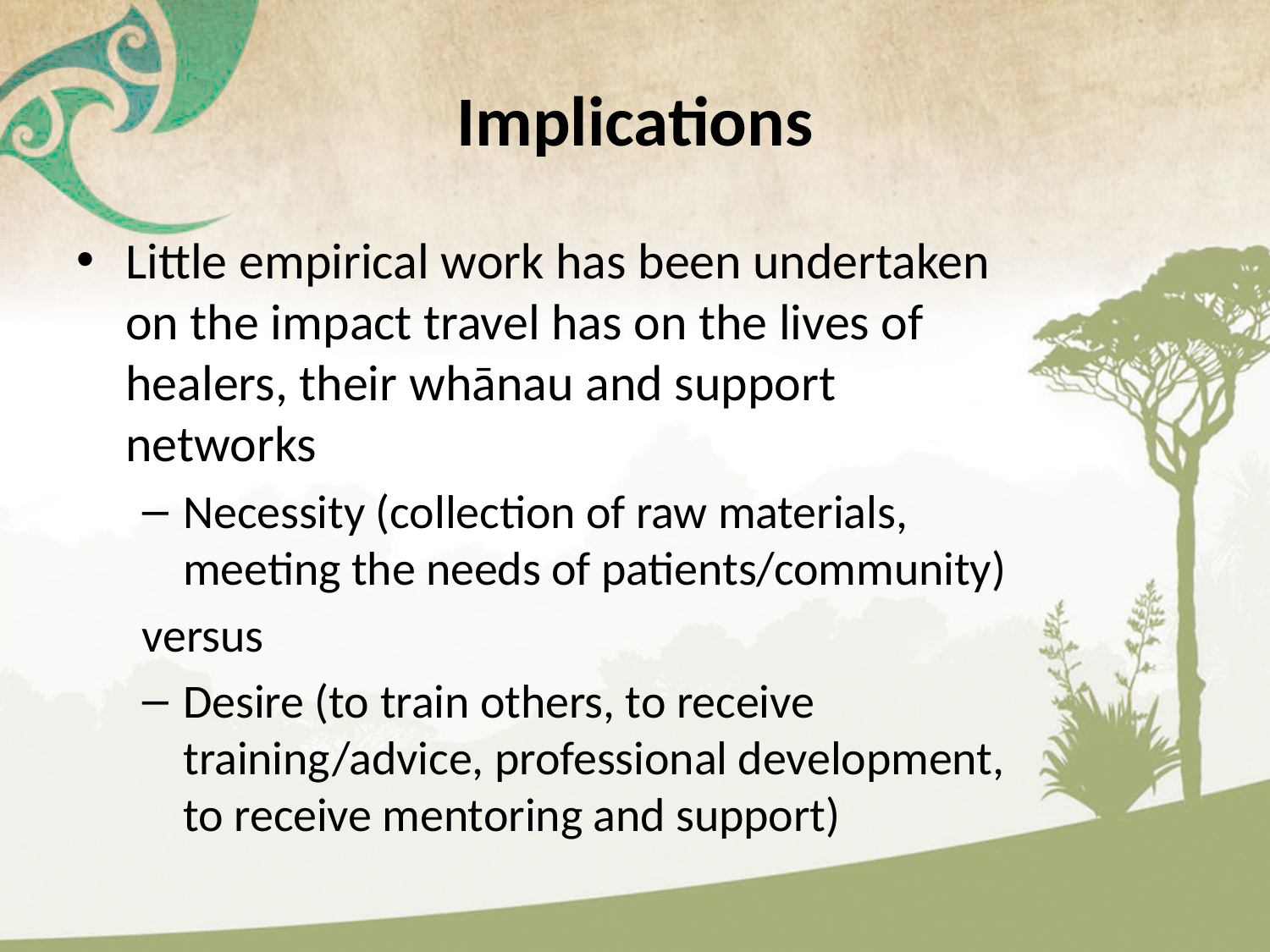

# Implications
Little empirical work has been undertaken on the impact travel has on the lives of healers, their whānau and support networks
Necessity (collection of raw materials, meeting the needs of patients/community)
						versus
Desire (to train others, to receive training/advice, professional development, to receive mentoring and support)